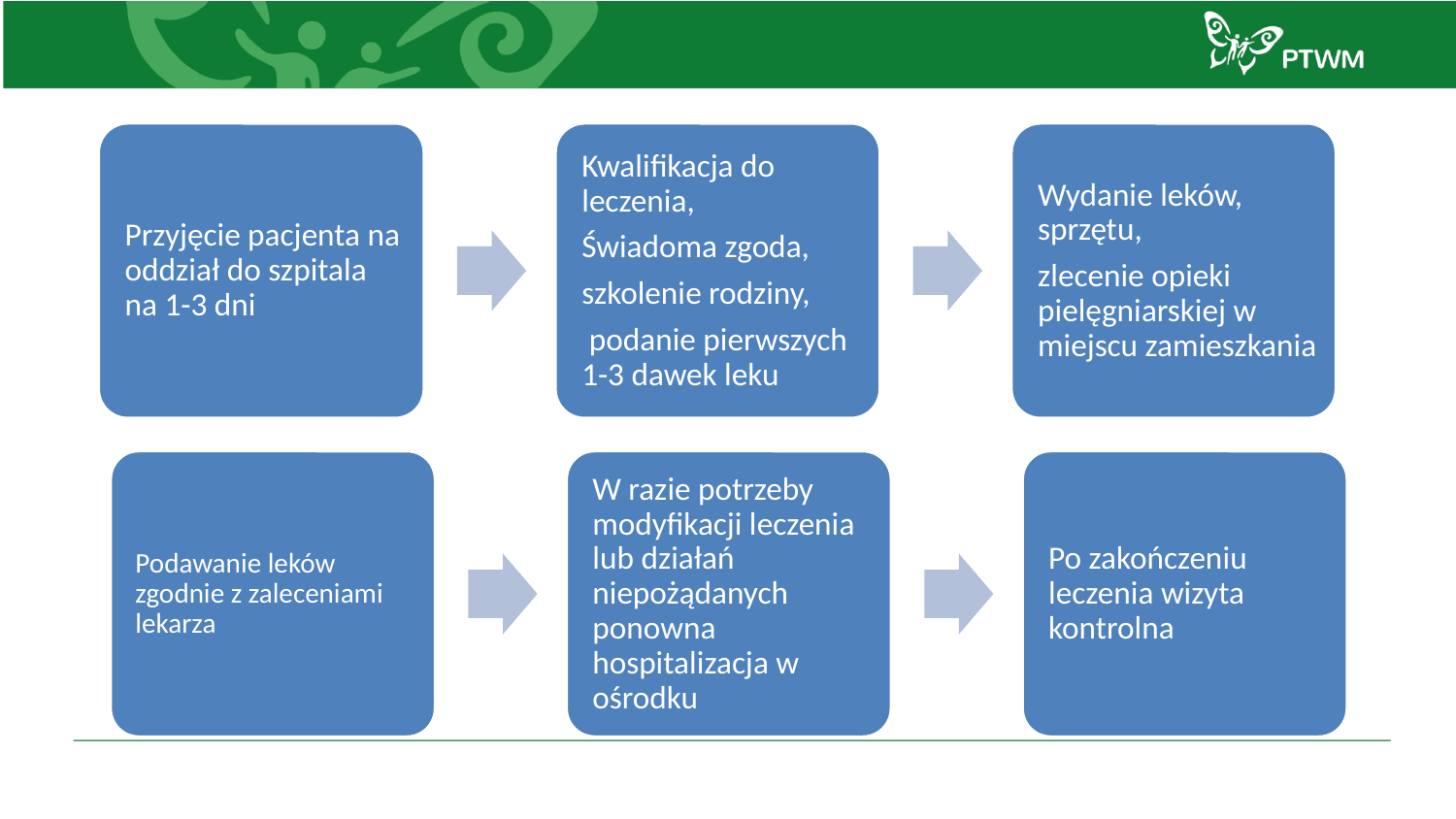

Przyjęcie pacjenta na oddział do szpitala  na 1-3 dni

Kwalifikacja do leczenia,
Świadoma zgoda,
szkolenie rodziny,
 podanie pierwszych 1-3 dawek leku

Wydanie leków, sprzętu,
zlecenie opieki pielęgniarskiej w miejscu zamieszkania
#
Podawanie leków zgodnie z zaleceniami lekarza

W razie potrzeby modyfikacji leczenia lub działań niepożądanych ponowna hospitalizacja w ośrodku

Po zakończeniu leczenia wizyta kontrolna